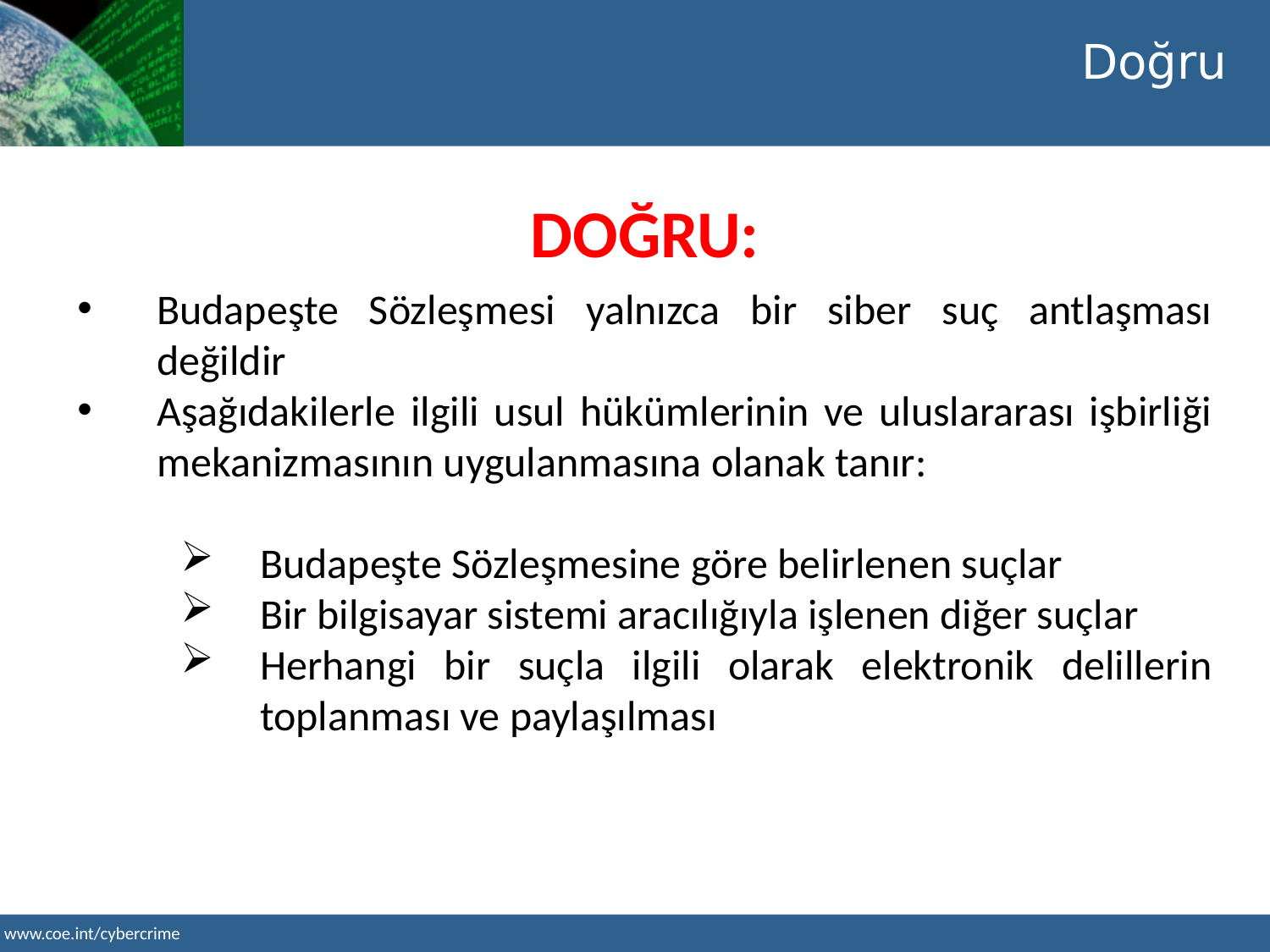

Doğru
DOĞRU:
Budapeşte Sözleşmesi yalnızca bir siber suç antlaşması değildir
Aşağıdakilerle ilgili usul hükümlerinin ve uluslararası işbirliği mekanizmasının uygulanmasına olanak tanır:

Budapeşte Sözleşmesine göre belirlenen suçlar
Bir bilgisayar sistemi aracılığıyla işlenen diğer suçlar
Herhangi bir suçla ilgili olarak elektronik delillerin toplanması ve paylaşılması